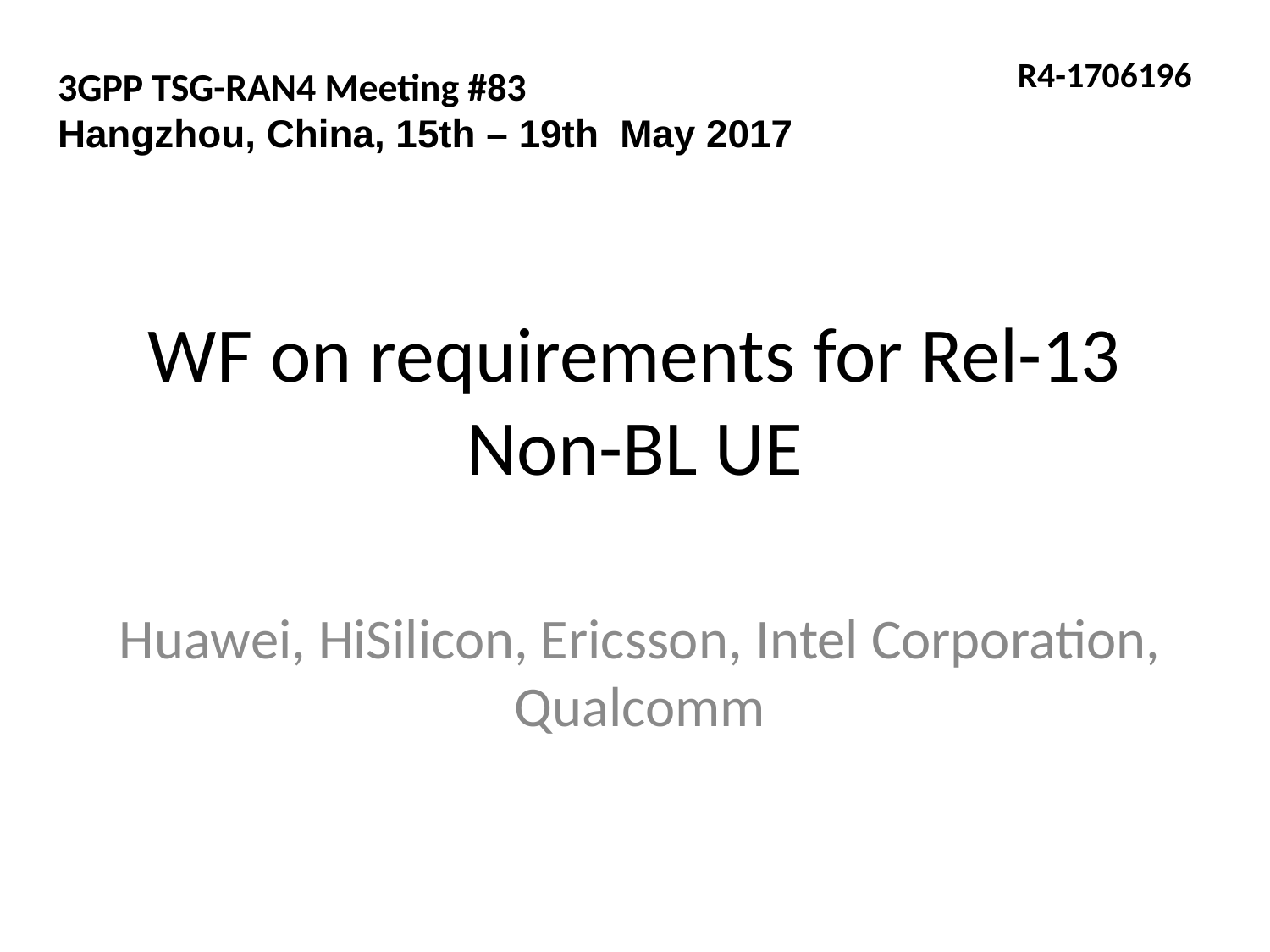

3GPP TSG-RAN4 Meeting #83
Hangzhou, China, 15th – 19th  May 2017

R4-1706196
# WF on requirements for Rel-13 Non-BL UE
Huawei, HiSilicon, Ericsson, Intel Corporation, Qualcomm